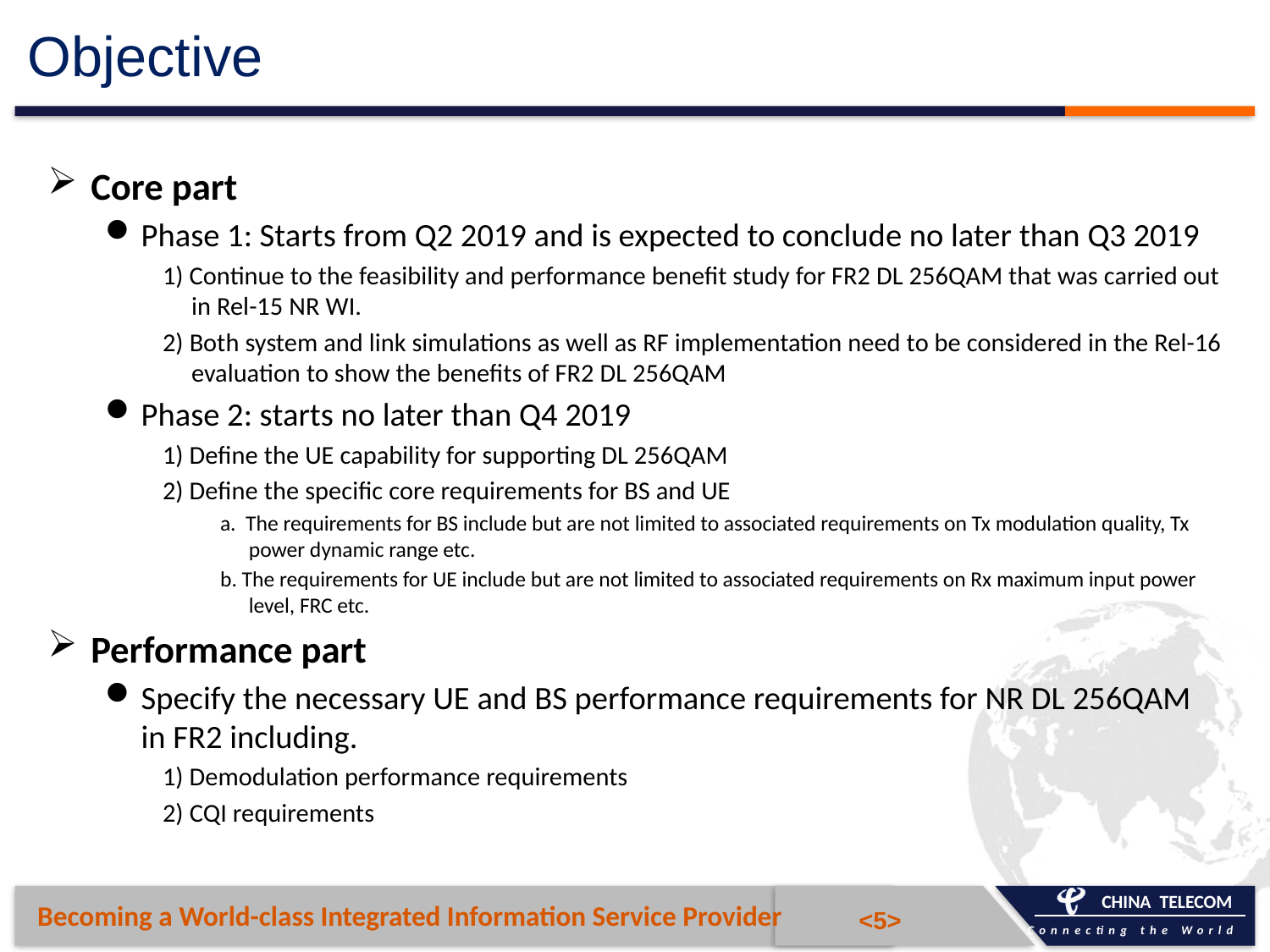

# Objective
Core part
Phase 1: Starts from Q2 2019 and is expected to conclude no later than Q3 2019
1) Continue to the feasibility and performance benefit study for FR2 DL 256QAM that was carried out in Rel-15 NR WI.
2) Both system and link simulations as well as RF implementation need to be considered in the Rel-16 evaluation to show the benefits of FR2 DL 256QAM
Phase 2: starts no later than Q4 2019
1) Define the UE capability for supporting DL 256QAM
2) Define the specific core requirements for BS and UE
a.  The requirements for BS include but are not limited to associated requirements on Tx modulation quality, Tx power dynamic range etc.
b. The requirements for UE include but are not limited to associated requirements on Rx maximum input power level, FRC etc.
Performance part
Specify the necessary UE and BS performance requirements for NR DL 256QAM in FR2 including.
1) Demodulation performance requirements
2) CQI requirements